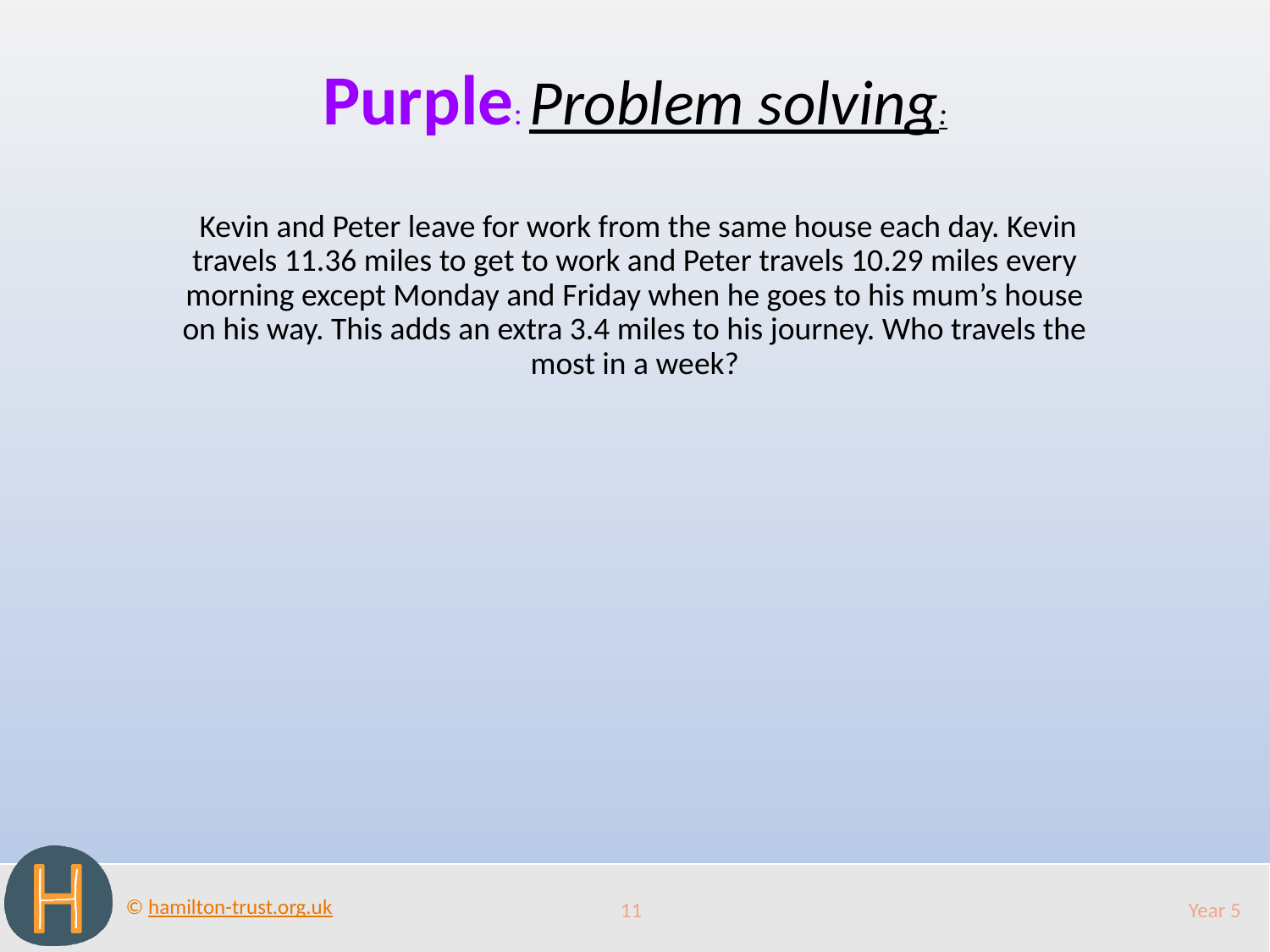

Purple: Problem solving:

 Kevin and Peter leave for work from the same house each day. Kevin travels 11.36 miles to get to work and Peter travels 10.29 miles every morning except Monday and Friday when he goes to his mum’s house on his way. This adds an extra 3.4 miles to his journey. Who travels the most in a week?
11
Year 5